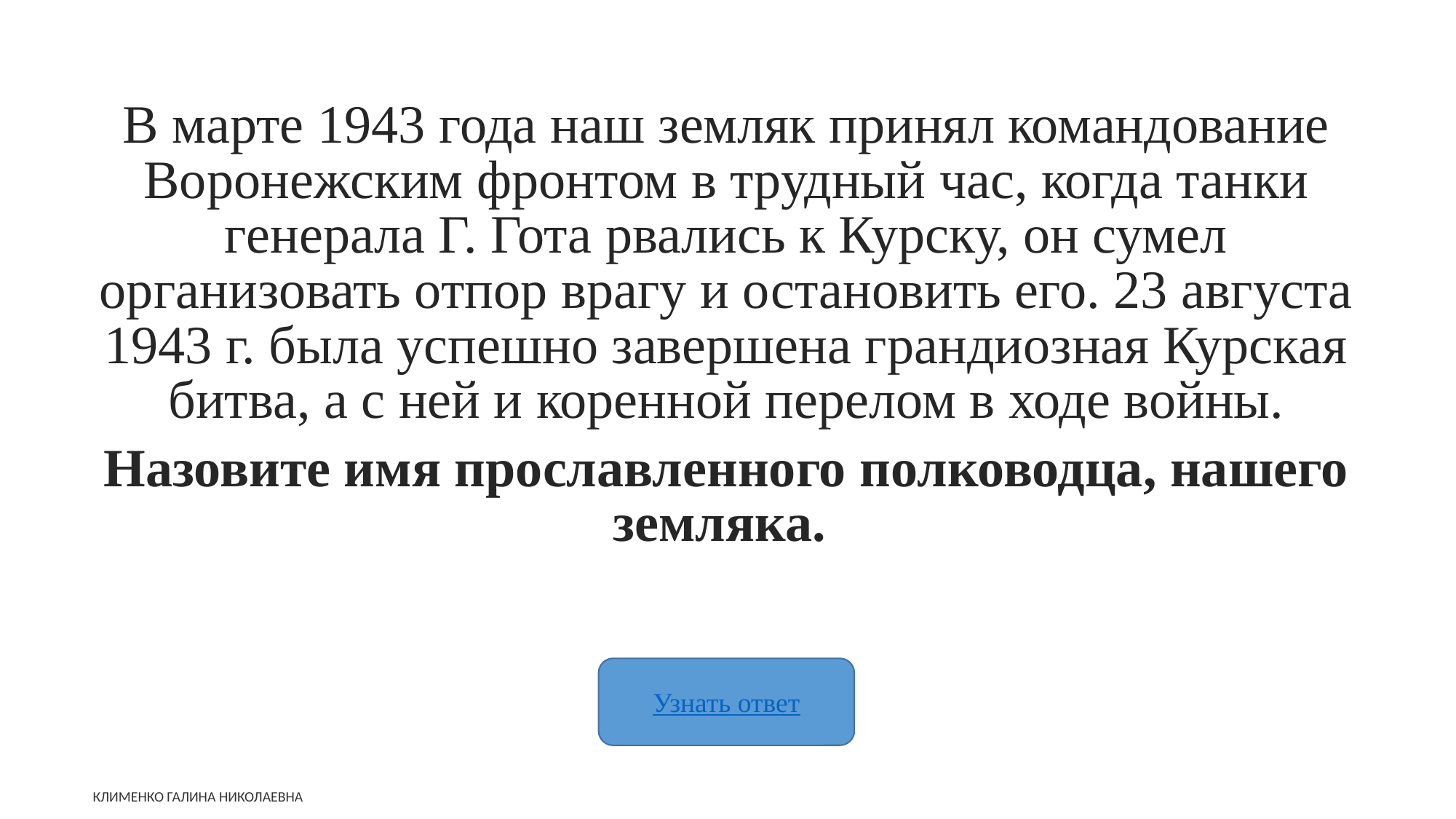

В марте 1943 года наш земляк принял командование Воронежским фронтом в трудный час, когда танки генерала Г. Гота рвались к Курску, он сумел организовать отпор врагу и остановить его. 23 августа 1943 г. была успешно завершена грандиозная Курская битва, а с ней и коренной перелом в ходе войны.
Назовите имя прославленного полководца, нашего земляка.

Узнать ответ
Клименко Галина Николаевна